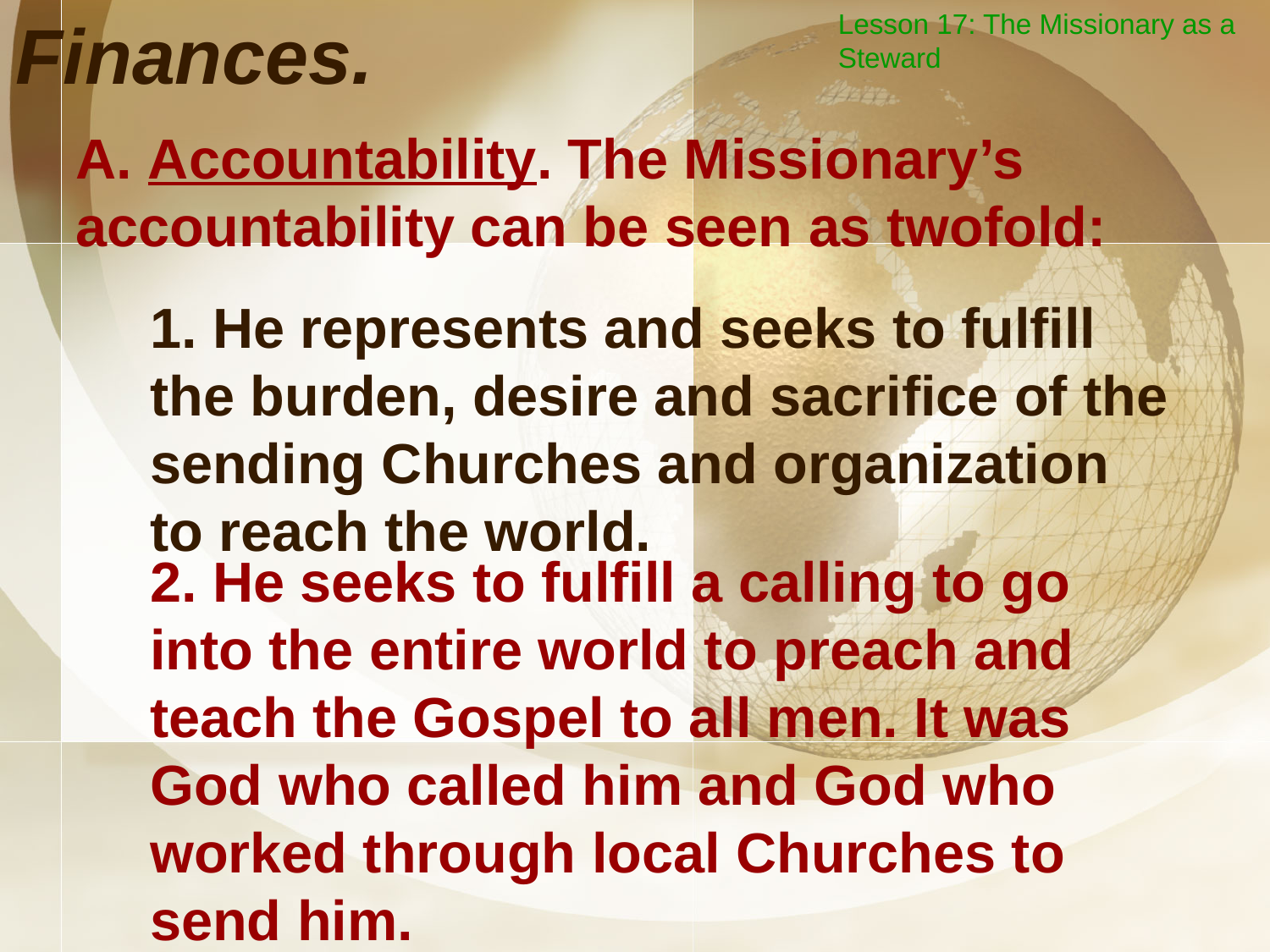

I. Finances.
Lesson 17: The Missionary as a Steward
A. Accountability. The Missionary’s accountability can be seen as twofold:
1. He represents and seeks to fulfill the burden, desire and sacrifice of the sending Churches and organization to reach the world.
2. He seeks to fulfill a calling to go into the entire world to preach and teach the Gospel to all men. It was God who called him and God who worked through local Churches to send him.